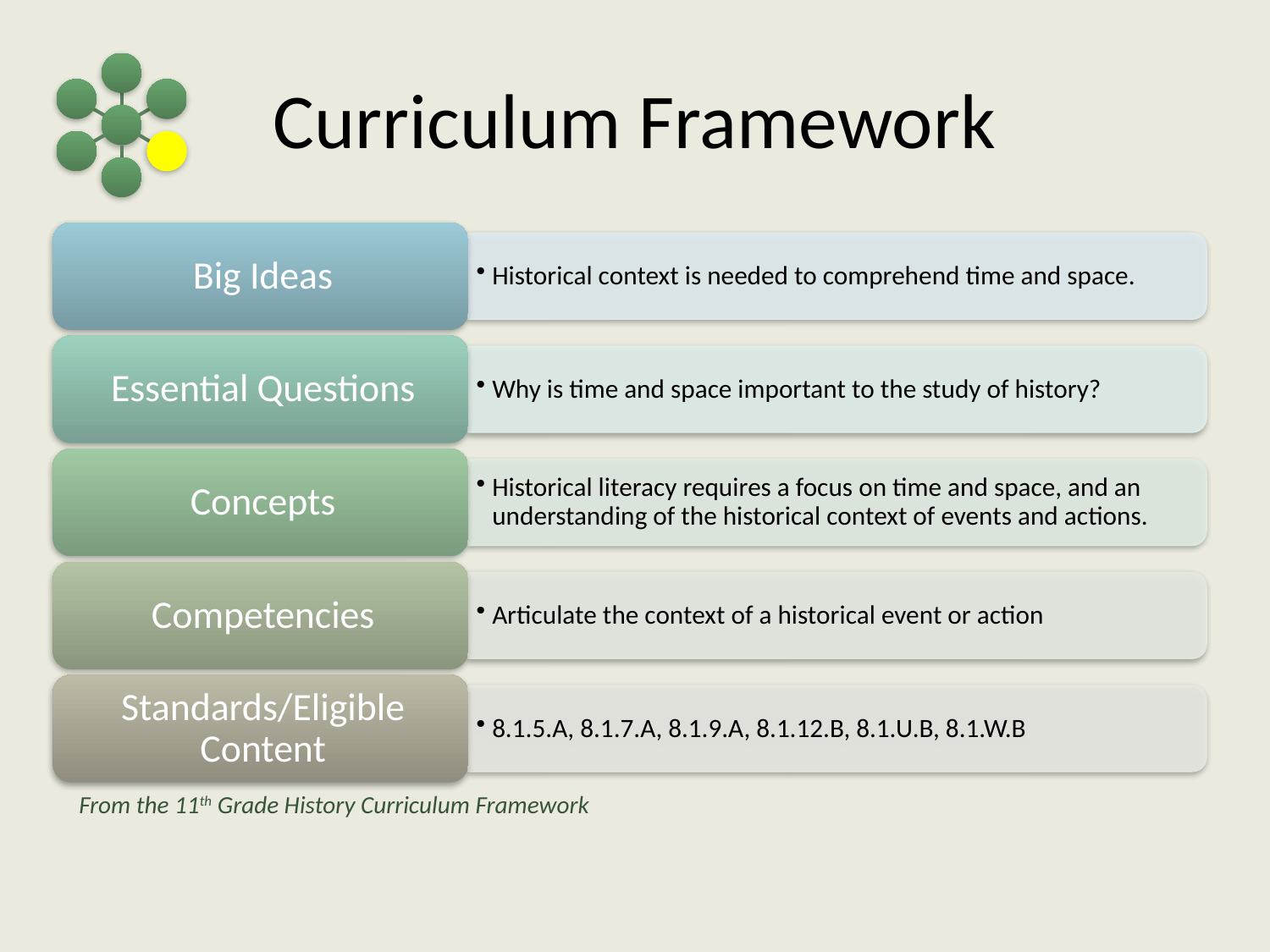

# Curriculum Framework

Historical context is needed to comprehend time and space.
Big Ideas
Why is time and space important to the study of history?
Essential Questions
Historical literacy requires a focus on time and space, and an understanding of the historical context of events and actions.
Concepts
Articulate the context of a historical event or action
Competencies
8.1.5.A, 8.1.7.A, 8.1.9.A, 8.1.12.B, 8.1.U.B, 8.1.W.B
Standards/Eligible Content
From the 11th Grade History Curriculum Framework